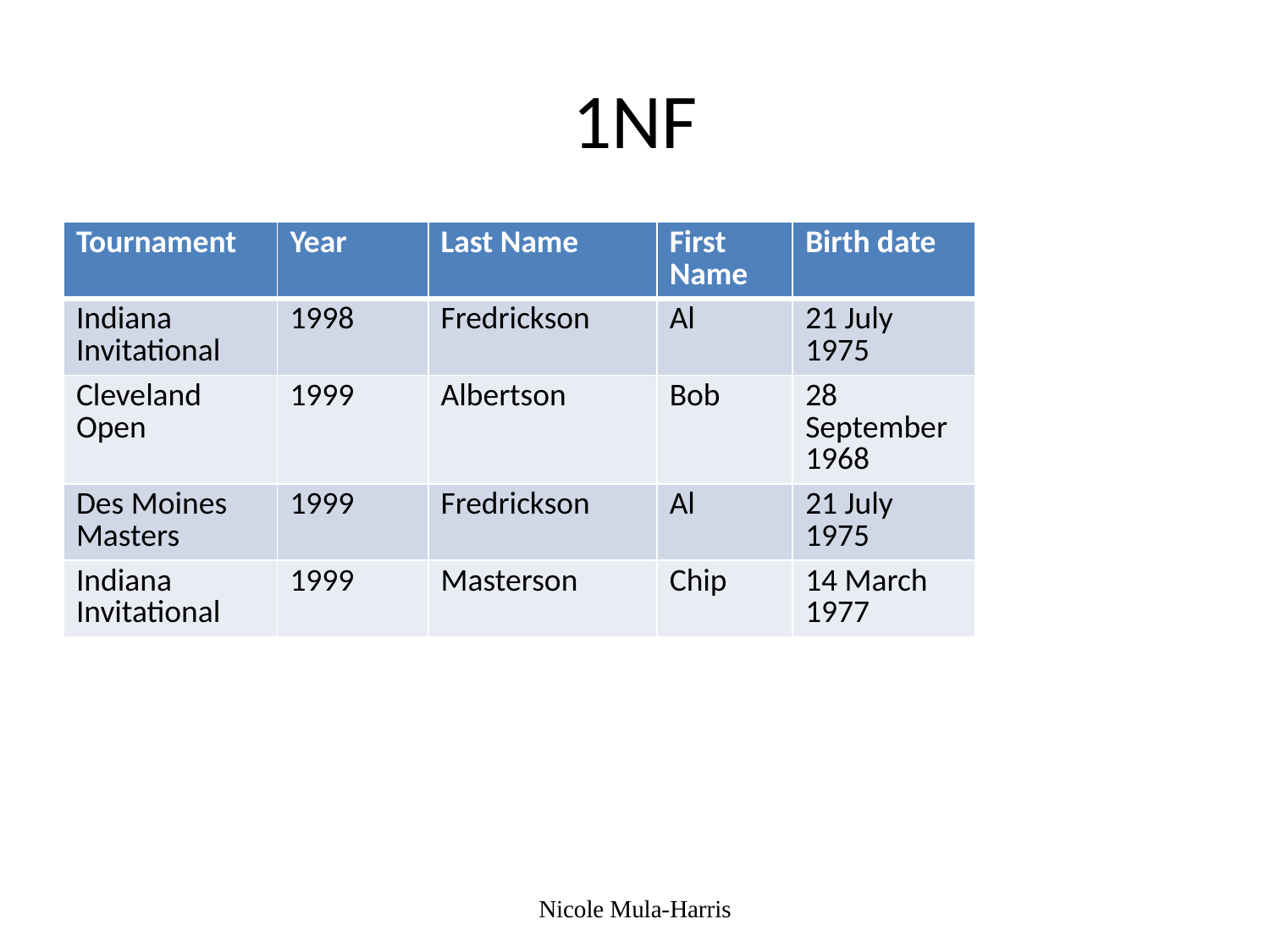

# 1NF
| Tournament | Year | Last Name | First Name | Birth date |
| --- | --- | --- | --- | --- |
| Indiana Invitational | 1998 | Fredrickson | Al | 21 July 1975 |
| Cleveland Open | 1999 | Albertson | Bob | 28 September 1968 |
| Des Moines Masters | 1999 | Fredrickson | Al | 21 July 1975 |
| Indiana Invitational | 1999 | Masterson | Chip | 14 March 1977 |
Nicole Mula-Harris